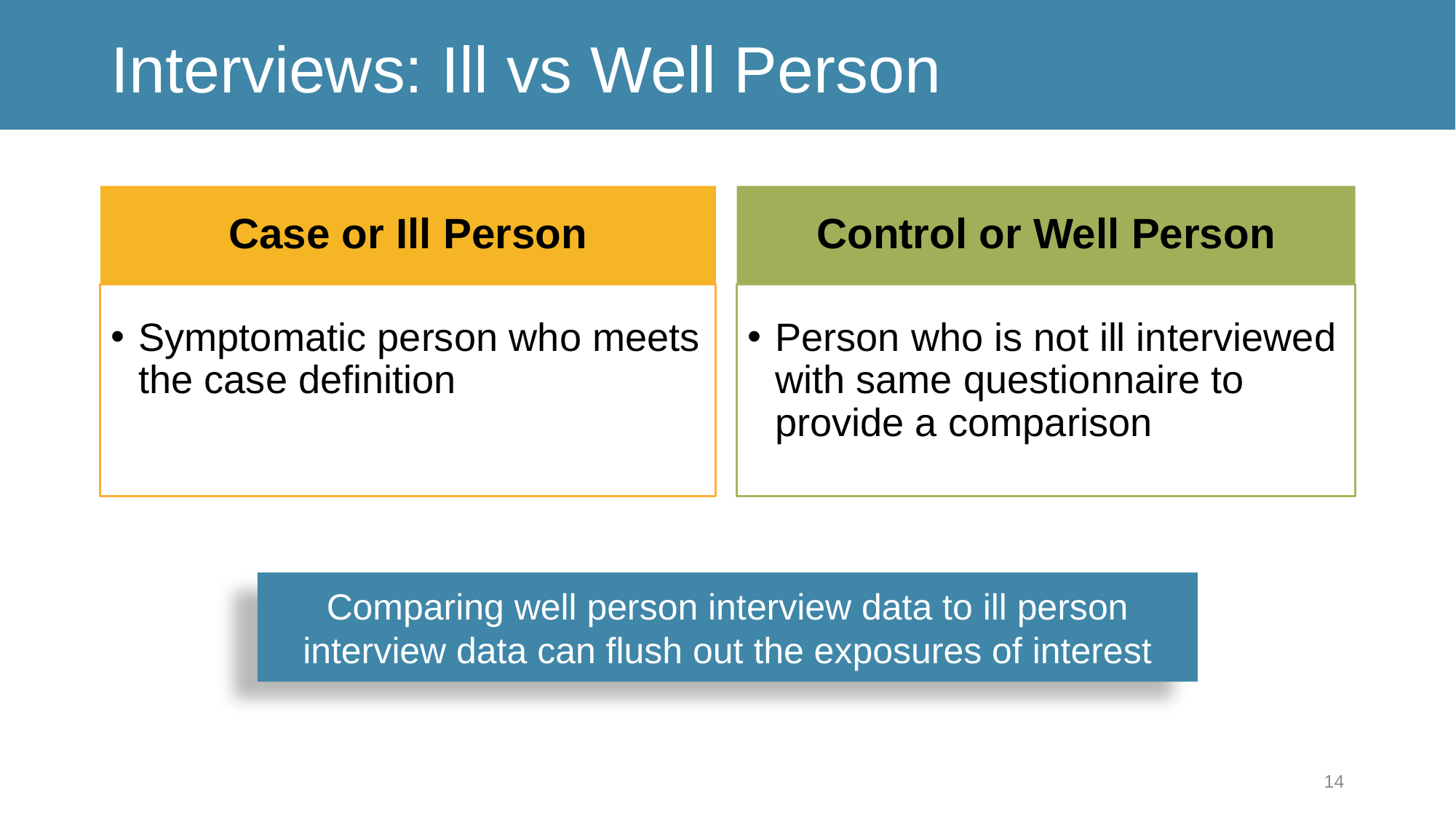

# Interviews: Ill vs Well Person
Case or Ill Person
Control or Well Person
Person who is not ill interviewed with same questionnaire to provide a comparison

Symptomatic person who meets the case definition
Comparing well person interview data to ill person interview data can flush out the exposures of interest
14